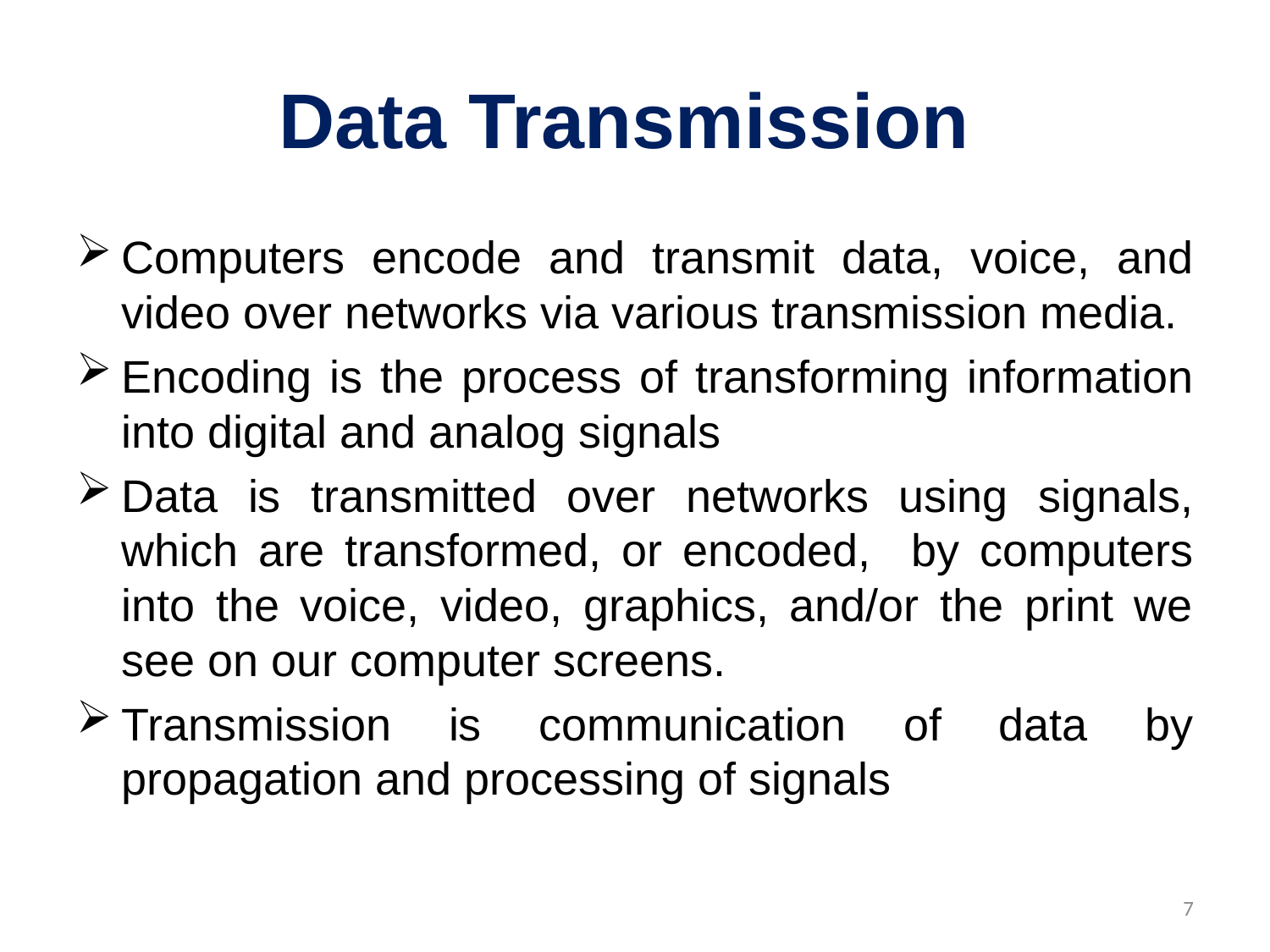

# Data Transmission
Computers encode and transmit data, voice, and video over networks via various transmission media.
Encoding is the process of transforming information into digital and analog signals
Data is transmitted over networks using signals, which are transformed, or encoded,  by computers into the voice, video, graphics, and/or the print we see on our computer screens.
Transmission is communication of data by propagation and processing of signals
7